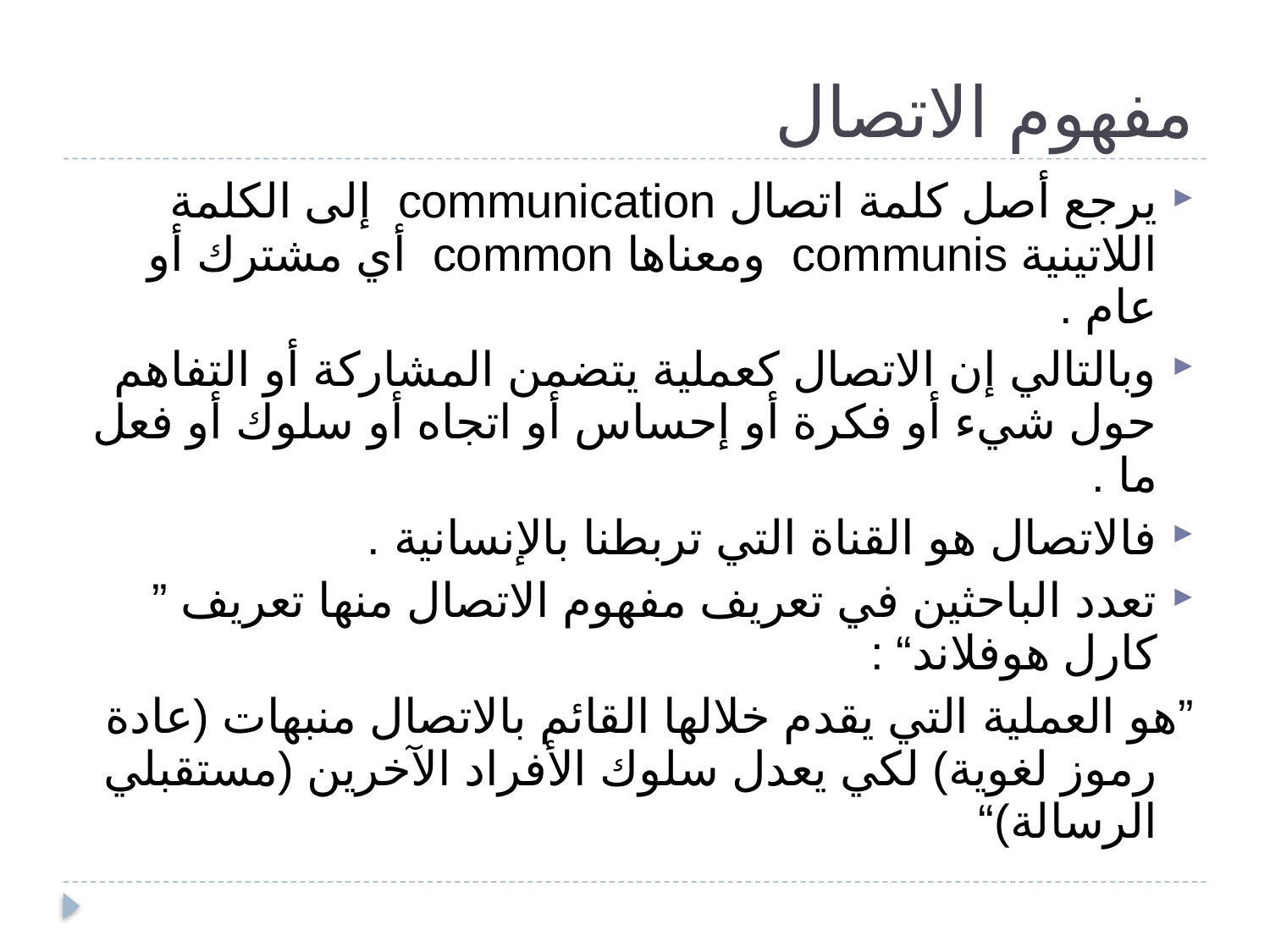

# مفهوم الاتصال
يرجع أصل كلمة اتصال communication  إلى الكلمة اللاتينية communis  ومعناها common  أي مشترك أو عام .
وبالتالي إن الاتصال كعملية يتضمن المشاركة أو التفاهم حول شيء أو فكرة أو إحساس أو اتجاه أو سلوك أو فعل ما .
فالاتصال هو القناة التي تربطنا بالإنسانية .
تعدد الباحثين في تعريف مفهوم الاتصال منها تعريف ” كارل هوفلاند“ :
”هو العملية التي يقدم خلالها القائم بالاتصال منبهات (عادة رموز لغوية) لكي يعدل سلوك الأفراد الآخرين (مستقبلي الرسالة)“